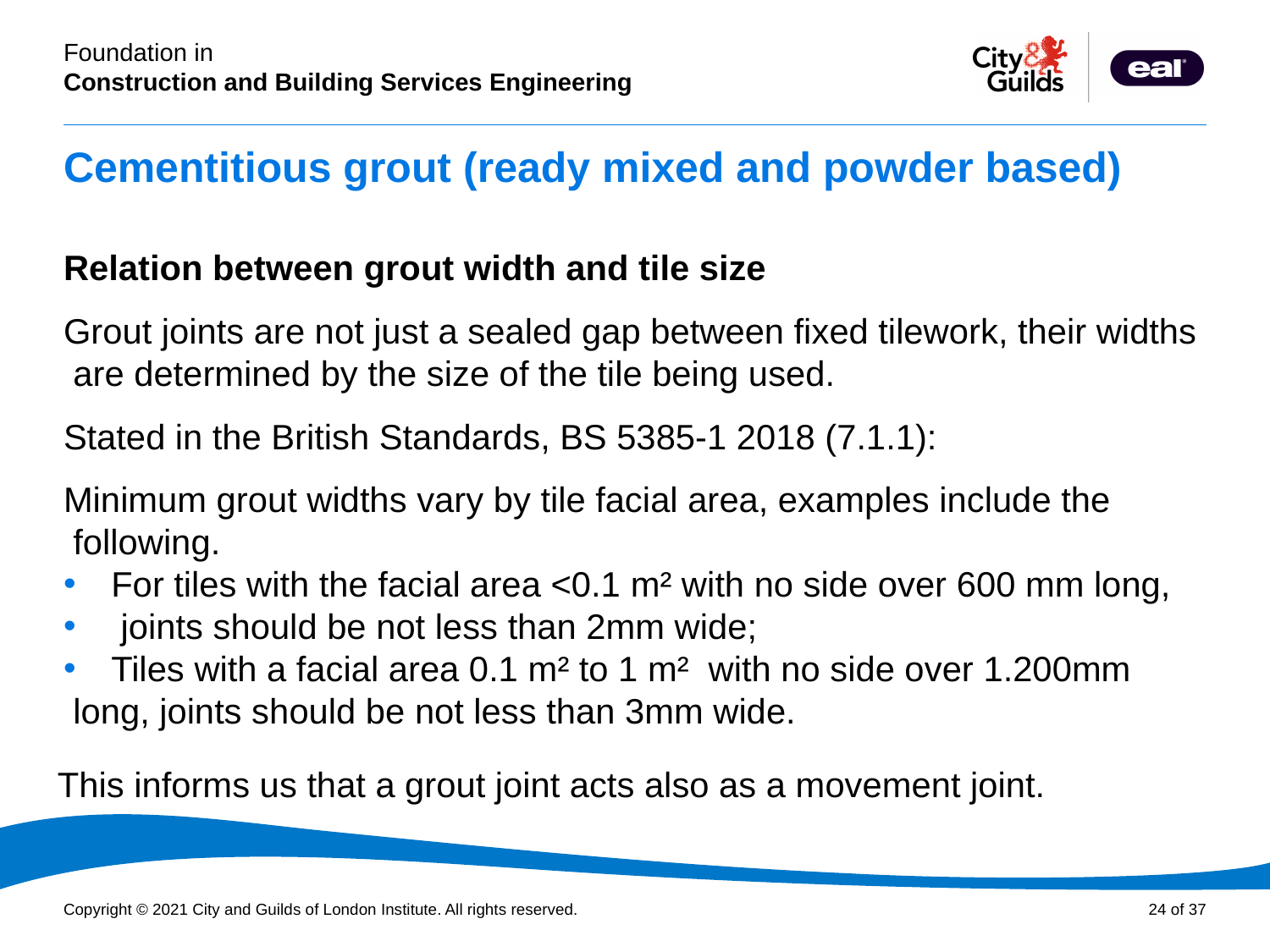

# Cementitious grout (ready mixed and powder based)
Relation between grout width and tile size

Grout joints are not just a sealed gap between fixed tilework, their widths

 are determined by the size of the tile being used.

Stated in the British Standards, BS 5385-1 2018 (7.1.1):

Minimum grout widths vary by tile facial area, examples include the

 following.

For tiles with the facial area <0.1 m² with no side over 600 mm long,

 joints should be not less than 2mm wide;

Tiles with a facial area 0.1 m² to 1 m²  with no side over 1.200mm

 long, joints should be not less than 3mm wide.

This informs us that a grout joint acts also as a movement joint.